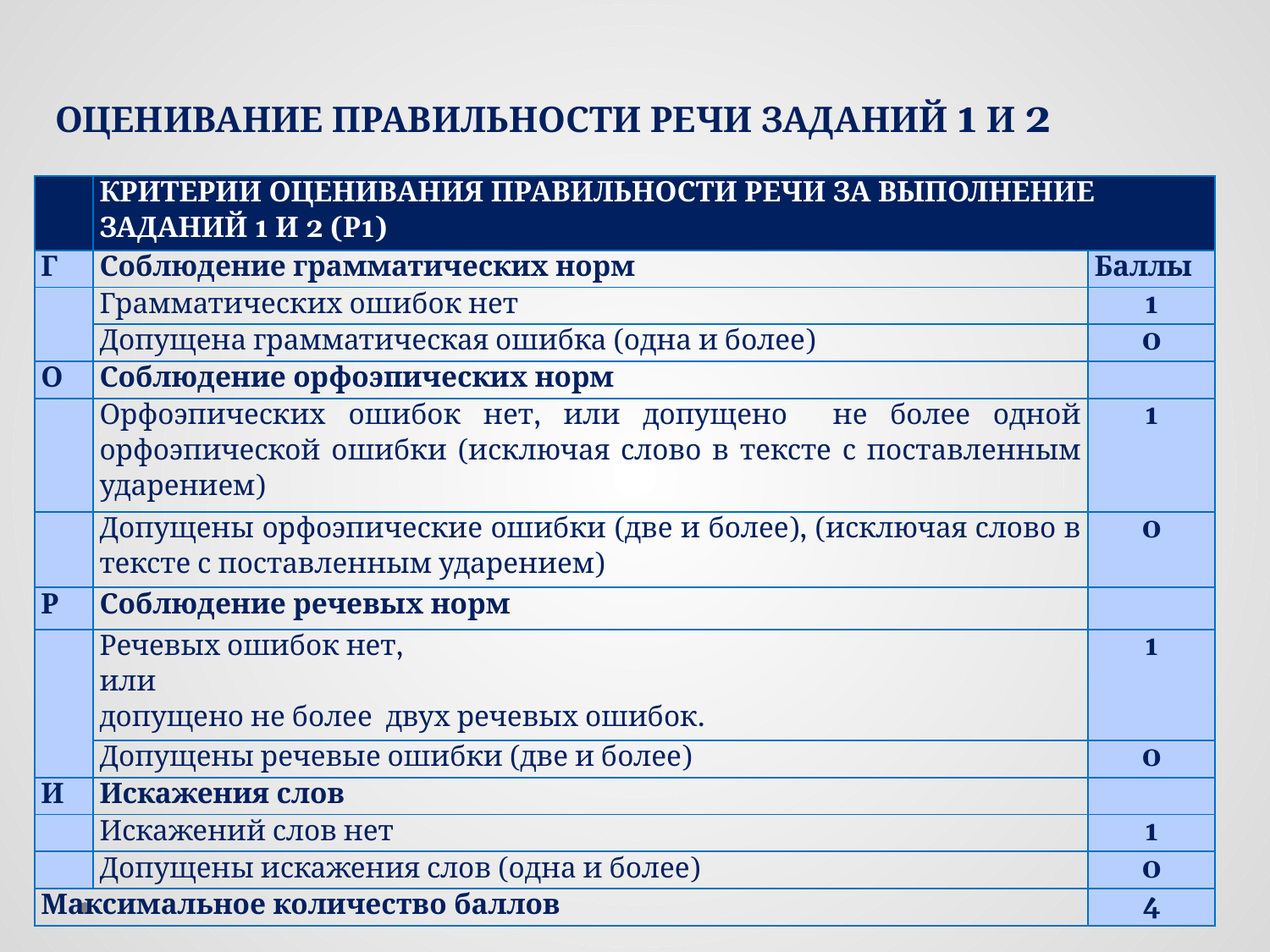

Оценивание правильности речи ЗАДАНИЙ 1 и 2
|  | Критерии оценивания правильности речи за выполнение заданий 1 и 2 (Р1) |  |
| --- | --- | --- |
| Г | Соблюдение грамматических норм | Баллы |
|  | Грамматических ошибок нет | 1 |
|  | Допущена грамматическая ошибка (одна и более) | 0 |
| О | Соблюдение орфоэпических норм |  |
|  | Орфоэпических ошибок нет, или допущено не более одной орфоэпической ошибки (исключая слово в тексте с поставленным ударением) | 1 |
|  | Допущены орфоэпические ошибки (две и более), (исключая слово в тексте с поставленным ударением) | 0 |
| Р | Соблюдение речевых норм |  |
|  | Речевых ошибок нет, или допущено не более двух речевых ошибок. | 1 |
|  | Допущены речевые ошибки (две и более) | 0 |
| И | Искажения слов |  |
|  | Искажений слов нет | 1 |
|  | Допущены искажения слов (одна и более) | 0 |
| Максимальное количество баллов |  | 4 |